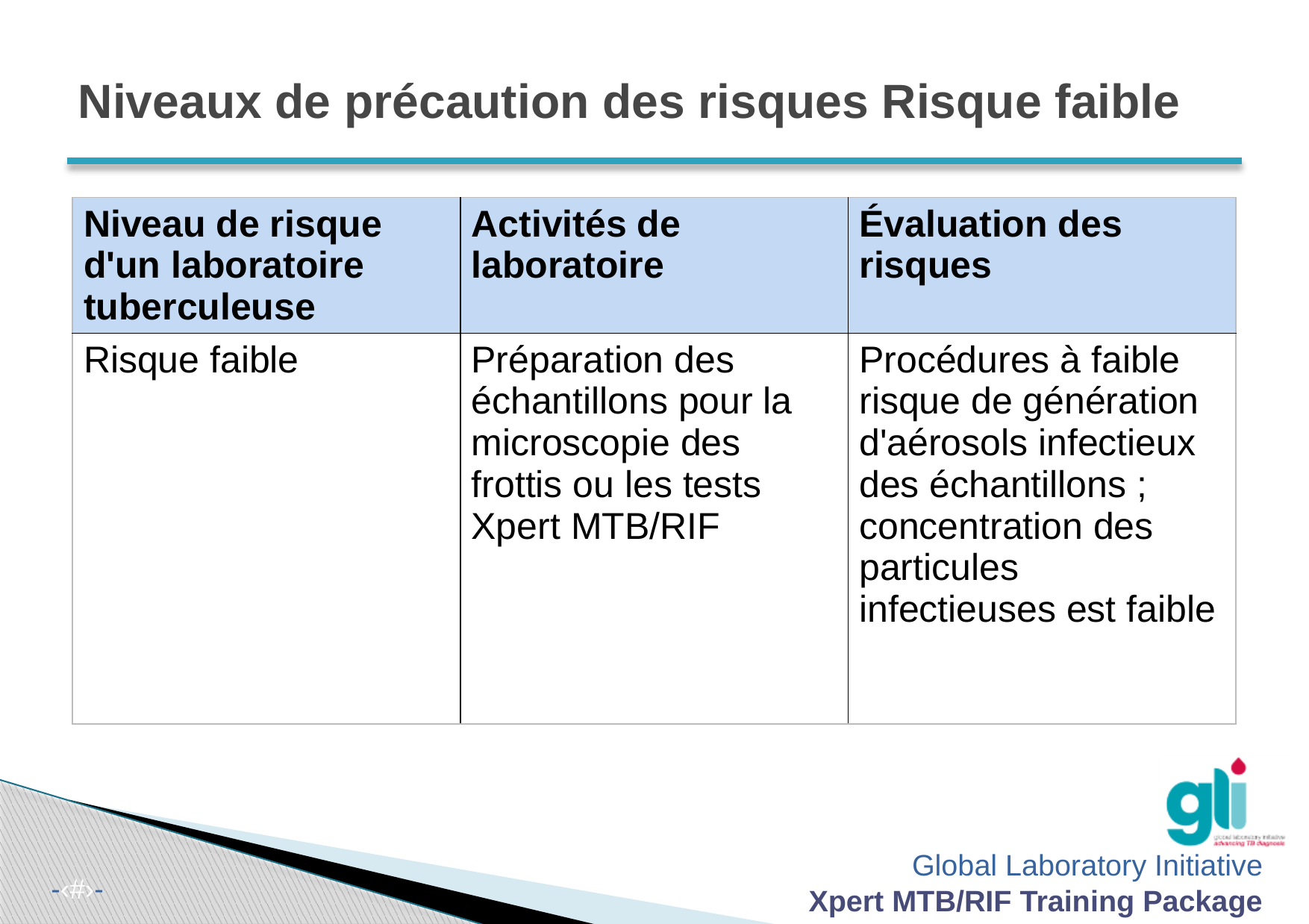

# Niveaux de précaution des risques Risque faible
| Niveau de risque d'un laboratoire tuberculeuse | Activités de laboratoire | Évaluation des risques |
| --- | --- | --- |
| Risque faible | Préparation des échantillons pour la microscopie des frottis ou les tests Xpert MTB/RIF | Procédures à faible risque de génération d'aérosols infectieux des échantillons ; concentration des particules infectieuses est faible |